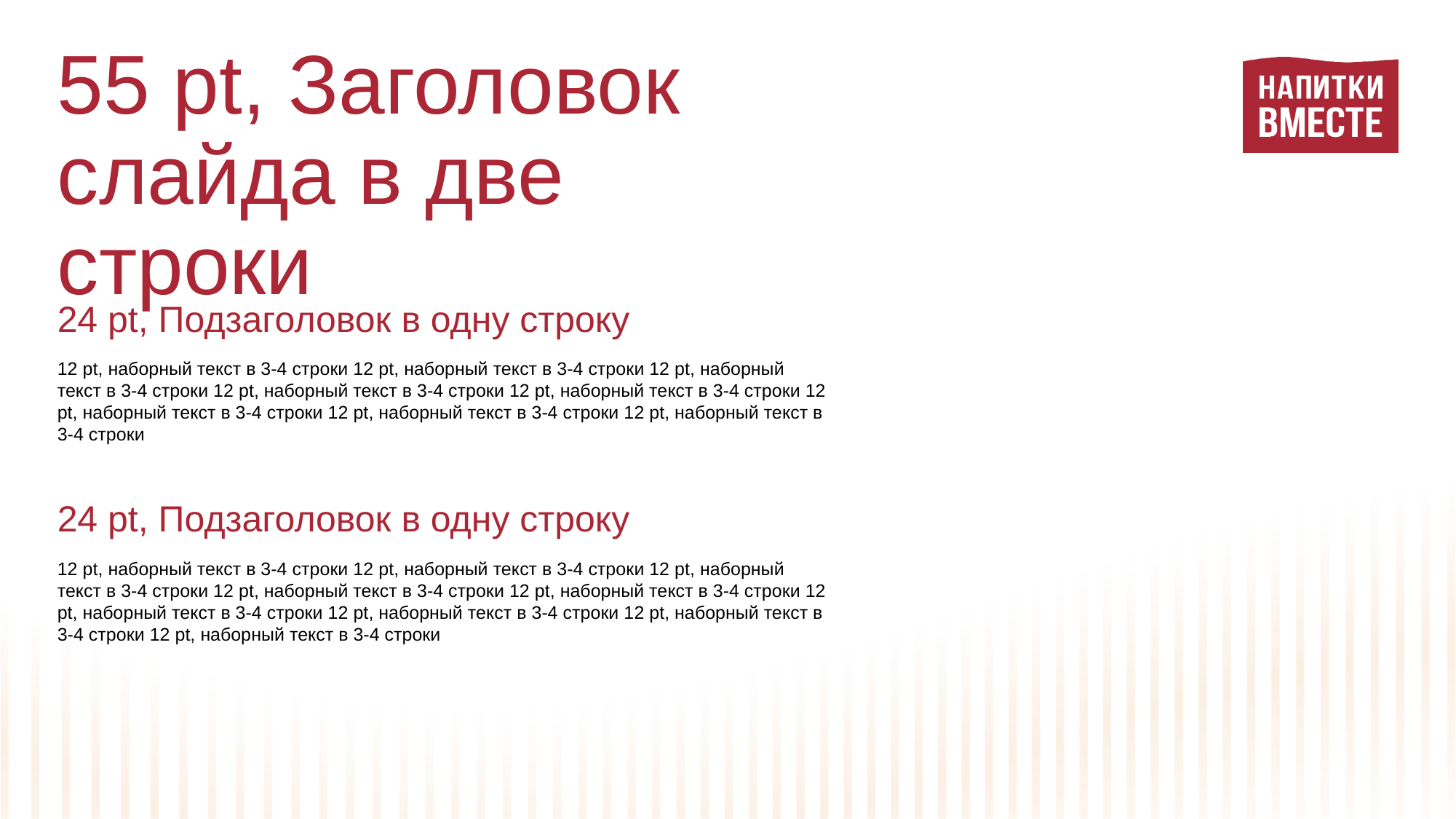

55 pt, Заголовок слайда в две строки
24 pt, Подзаголовок в одну строку
12 pt, наборный текст в 3-4 строки 12 pt, наборный текст в 3-4 строки 12 pt, наборный текст в 3-4 строки 12 pt, наборный текст в 3-4 строки 12 pt, наборный текст в 3-4 строки 12 pt, наборный текст в 3-4 строки 12 pt, наборный текст в 3-4 строки 12 pt, наборный текст в 3-4 строки
24 pt, Подзаголовок в одну строку
12 pt, наборный текст в 3-4 строки 12 pt, наборный текст в 3-4 строки 12 pt, наборный текст в 3-4 строки 12 pt, наборный текст в 3-4 строки 12 pt, наборный текст в 3-4 строки 12 pt, наборный текст в 3-4 строки 12 pt, наборный текст в 3-4 строки 12 pt, наборный текст в 3-4 строки 12 pt, наборный текст в 3-4 строки